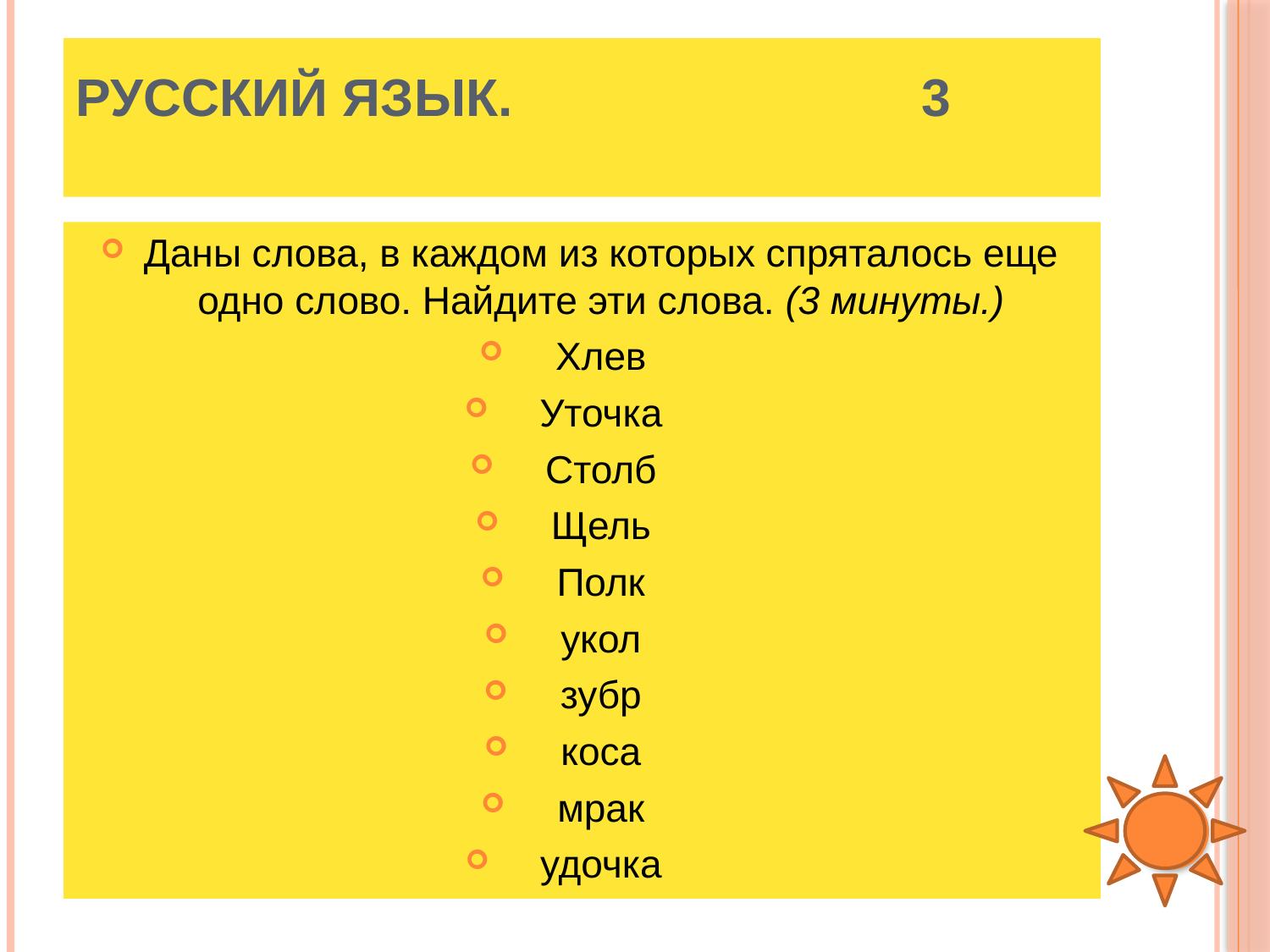

# Русский язык.                            3
Даны слова, в каждом из которых спряталось еще одно слово. Найдите эти слова. (3 минуты.)
Хлев
Уточка
Столб
Щель
Полк
укол
зубр
коса
мрак
удочка